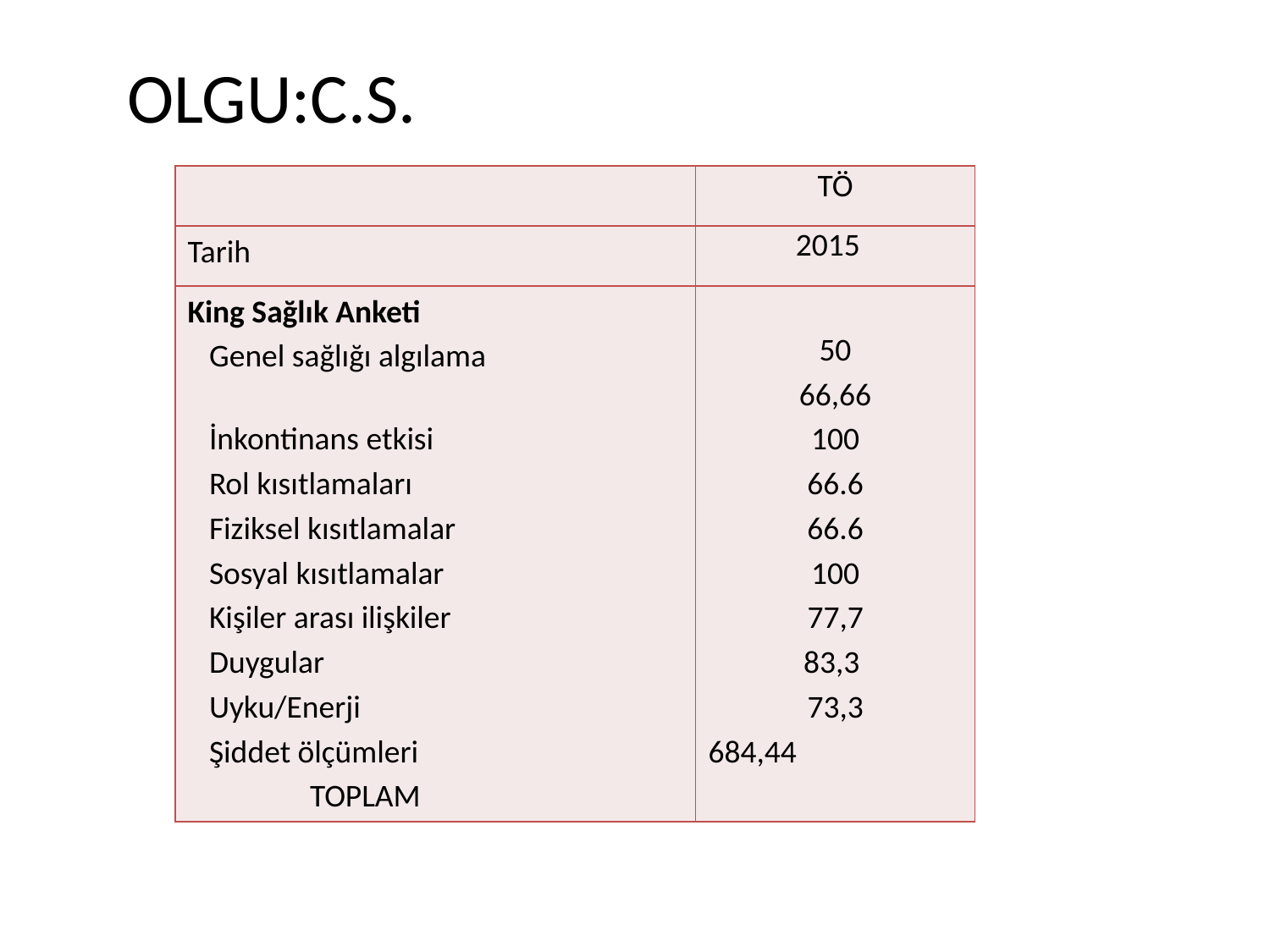

OLGU:C.S.
|  | TÖ |
| --- | --- |
| Tarih | 2015 |
| King Sağlık Anketi Genel sağlığı algılama İnkontinans etkisi Rol kısıtlamaları Fiziksel kısıtlamalar Sosyal kısıtlamalar Kişiler arası ilişkiler Duygular Uyku/Enerji Şiddet ölçümleri TOPLAM | 50 66,66 100 66.6 66.6 100 77,7 83,3 73,3 684,44 |